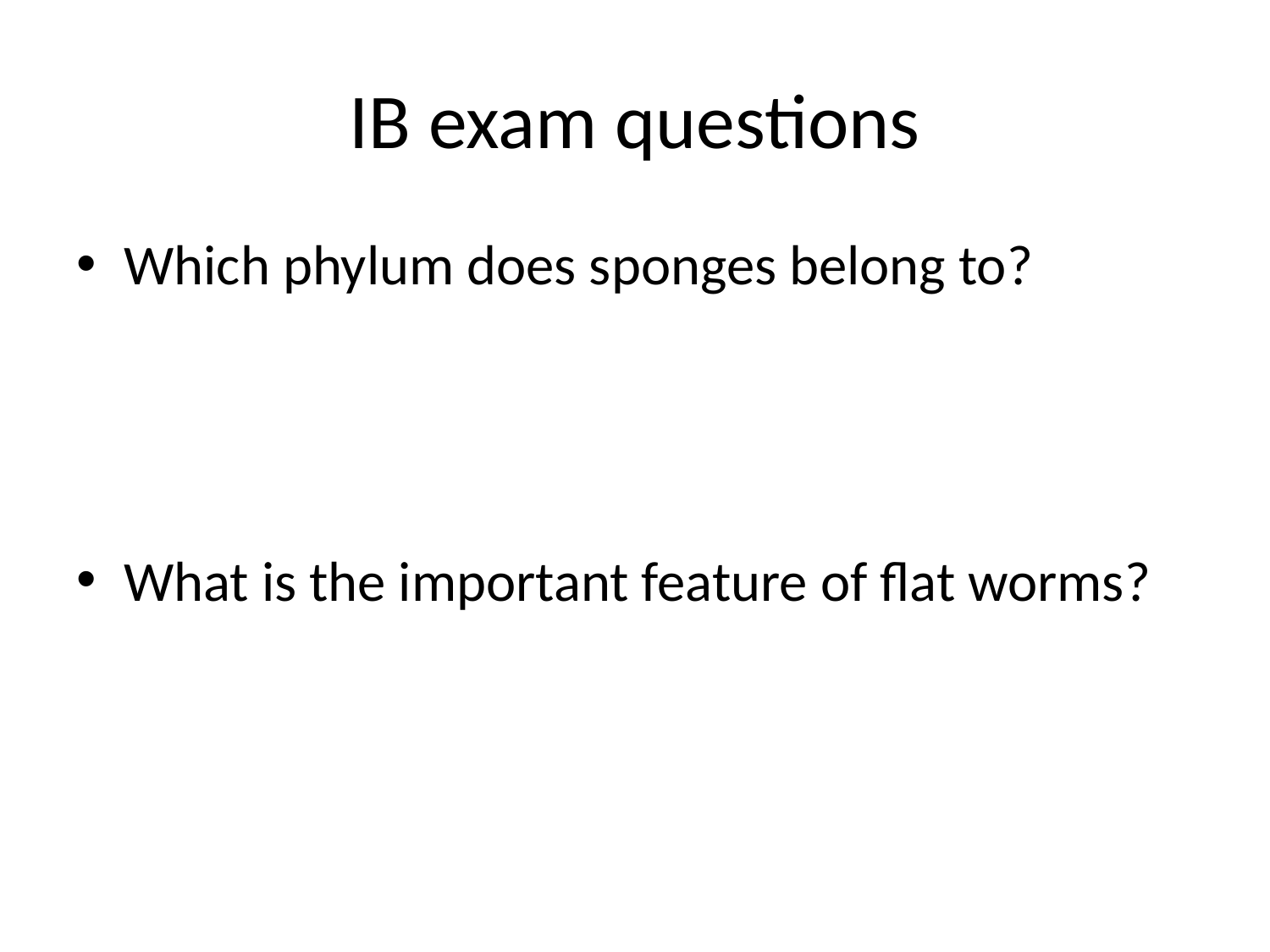

# IB exam questions
Which phylum does sponges belong to?

What is the important feature of flat worms?